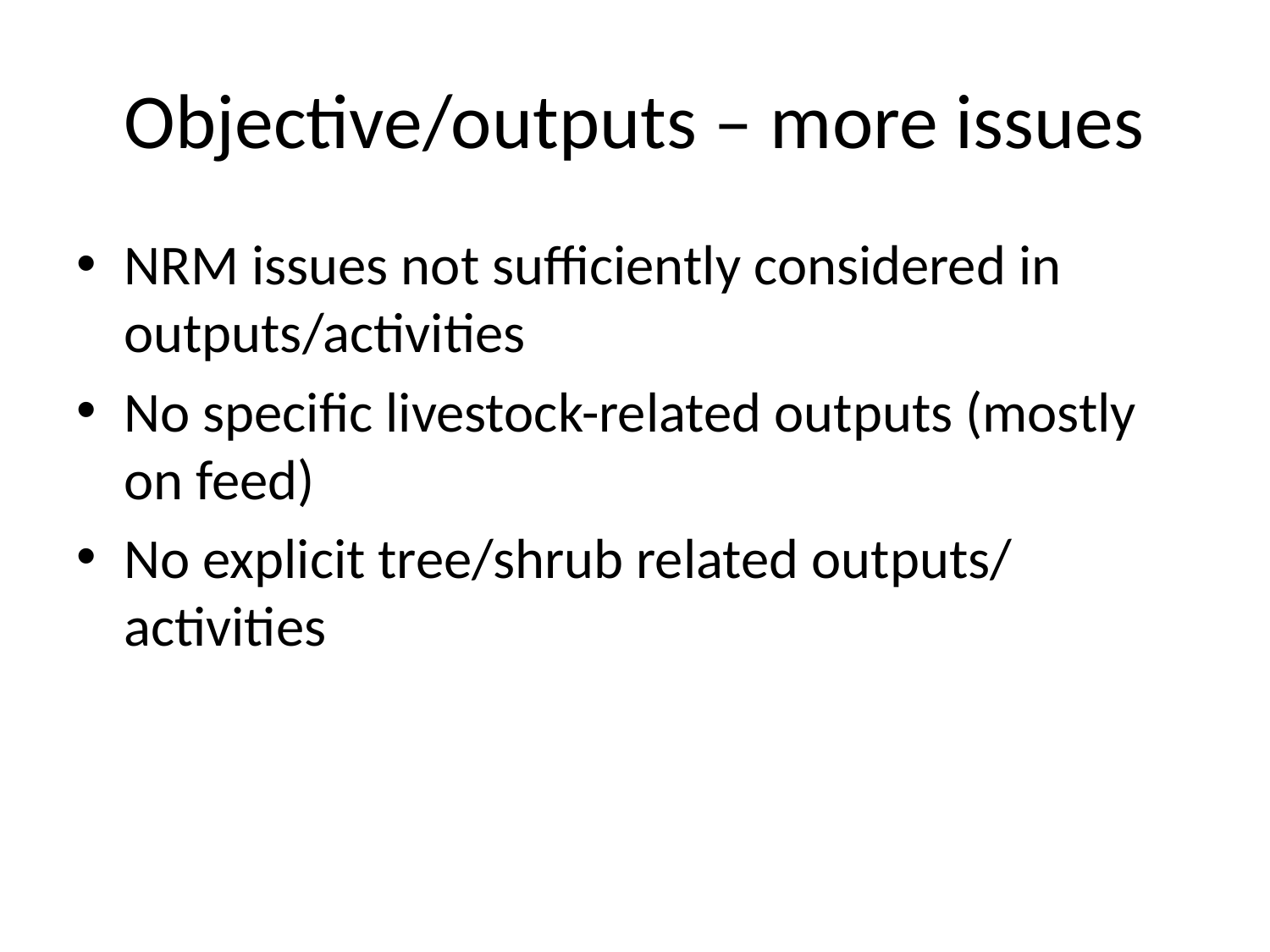

# Objective/outputs – more issues
NRM issues not sufficiently considered in outputs/activities
No specific livestock-related outputs (mostly on feed)
No explicit tree/shrub related outputs/ activities